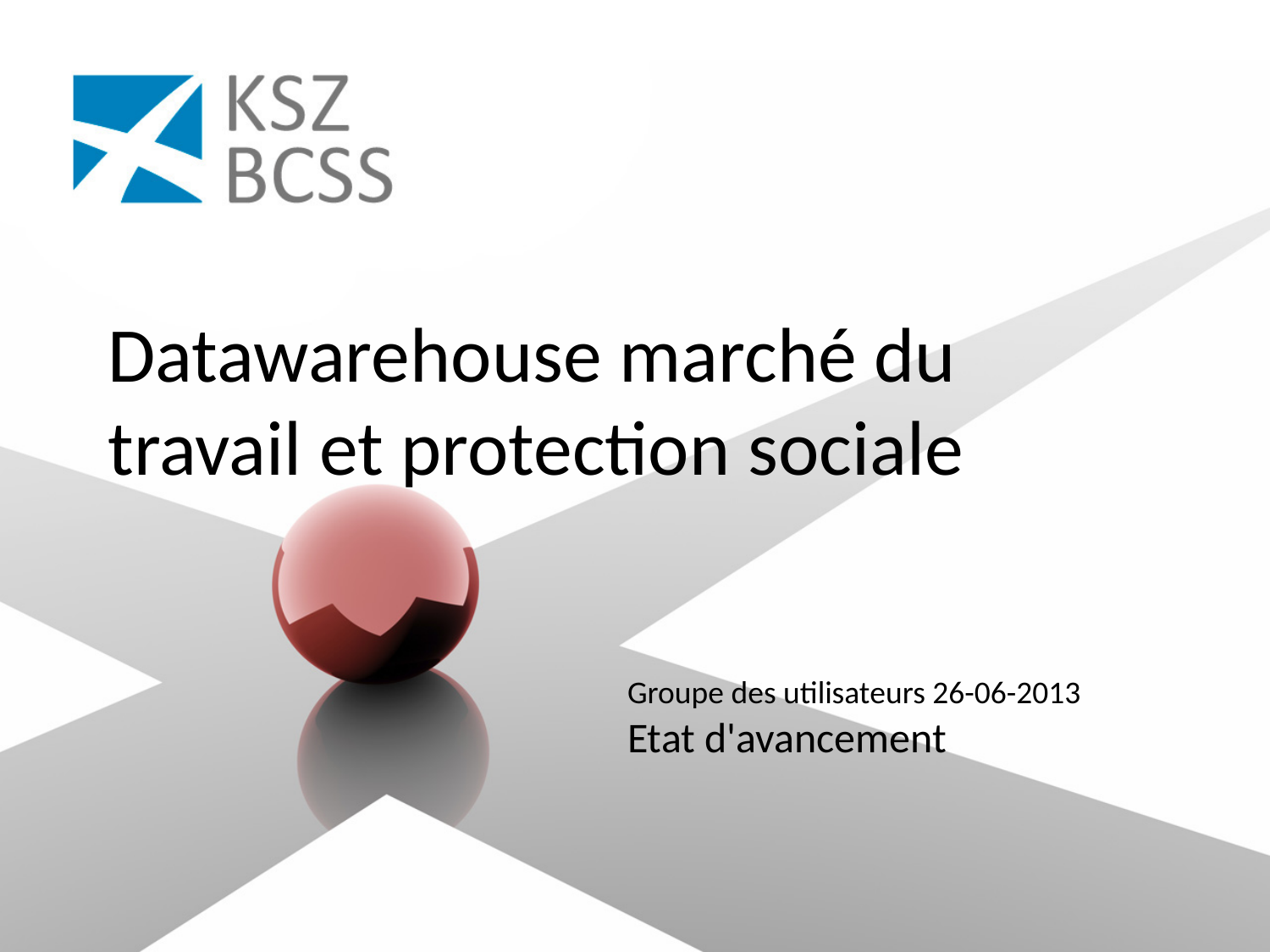

# Datawarehouse marché du travail et protection sociale
Groupe des utilisateurs 26-06-2013
Etat d'avancement